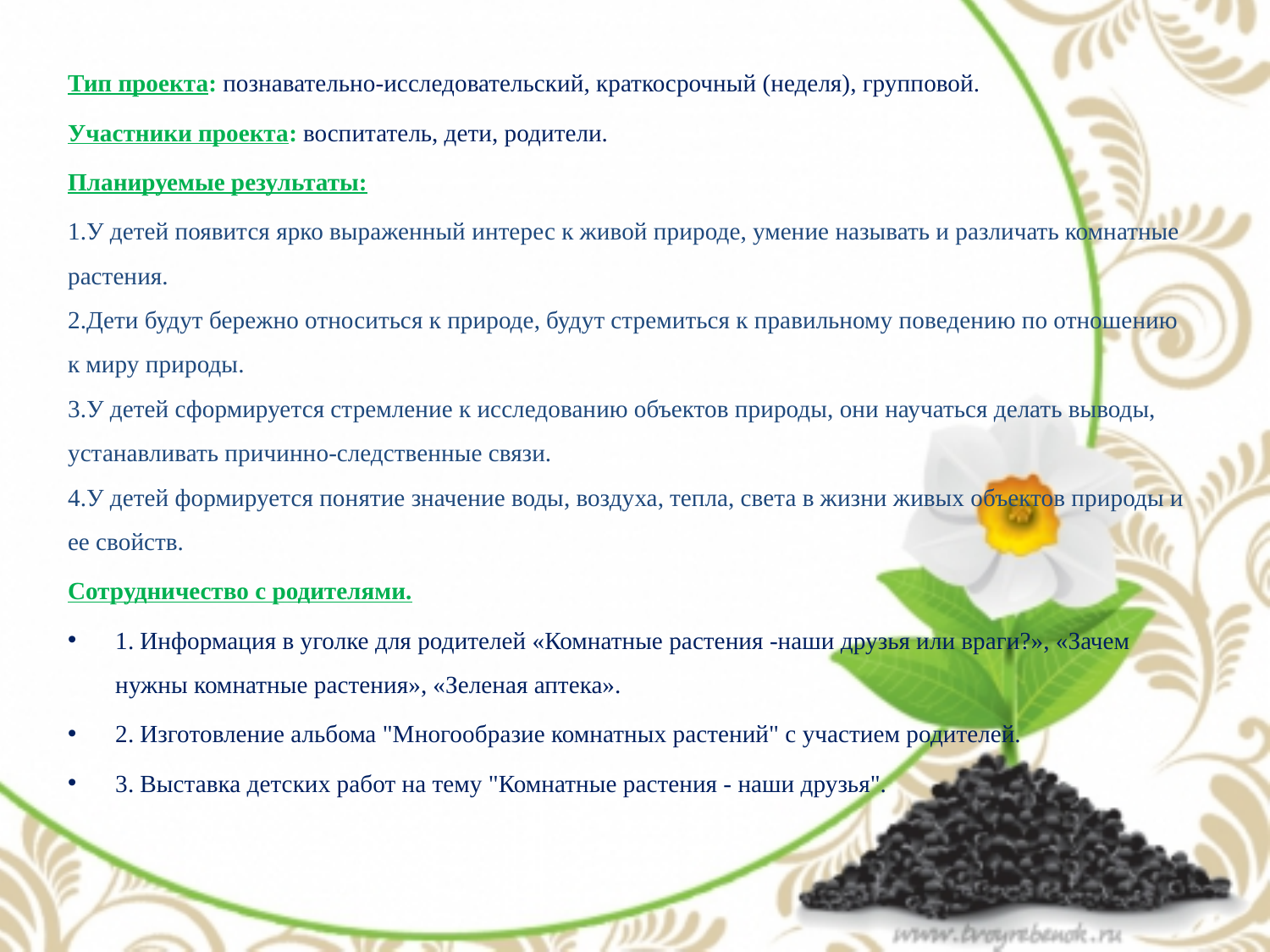

#
Тип проекта: познавательно-исследовательский, краткосрочный (неделя), групповой.
Участники проекта: воспитатель, дети, родители.
Планируемые результаты:
1.У детей появится ярко выраженный интерес к живой природе, умение называть и различать комнатные растения.
2.Дети будут бережно относиться к природе, будут стремиться к правильному поведению по отношению к миру природы.
3.У детей сформируется стремление к исследованию объектов природы, они научаться делать выводы, устанавливать причинно-следственные связи.
4.У детей формируется понятие значение воды, воздуха, тепла, света в жизни живых объектов природы и ее свойств.
Сотрудничество с родителями.
1. Информация в уголке для родителей «Комнатные растения -наши друзья или враги?», «Зачем нужны комнатные растения», «Зеленая аптека».
2. Изготовление альбома "Многообразие комнатных растений" с участием родителей.
3. Выставка детских работ на тему "Комнатные растения - наши друзья".